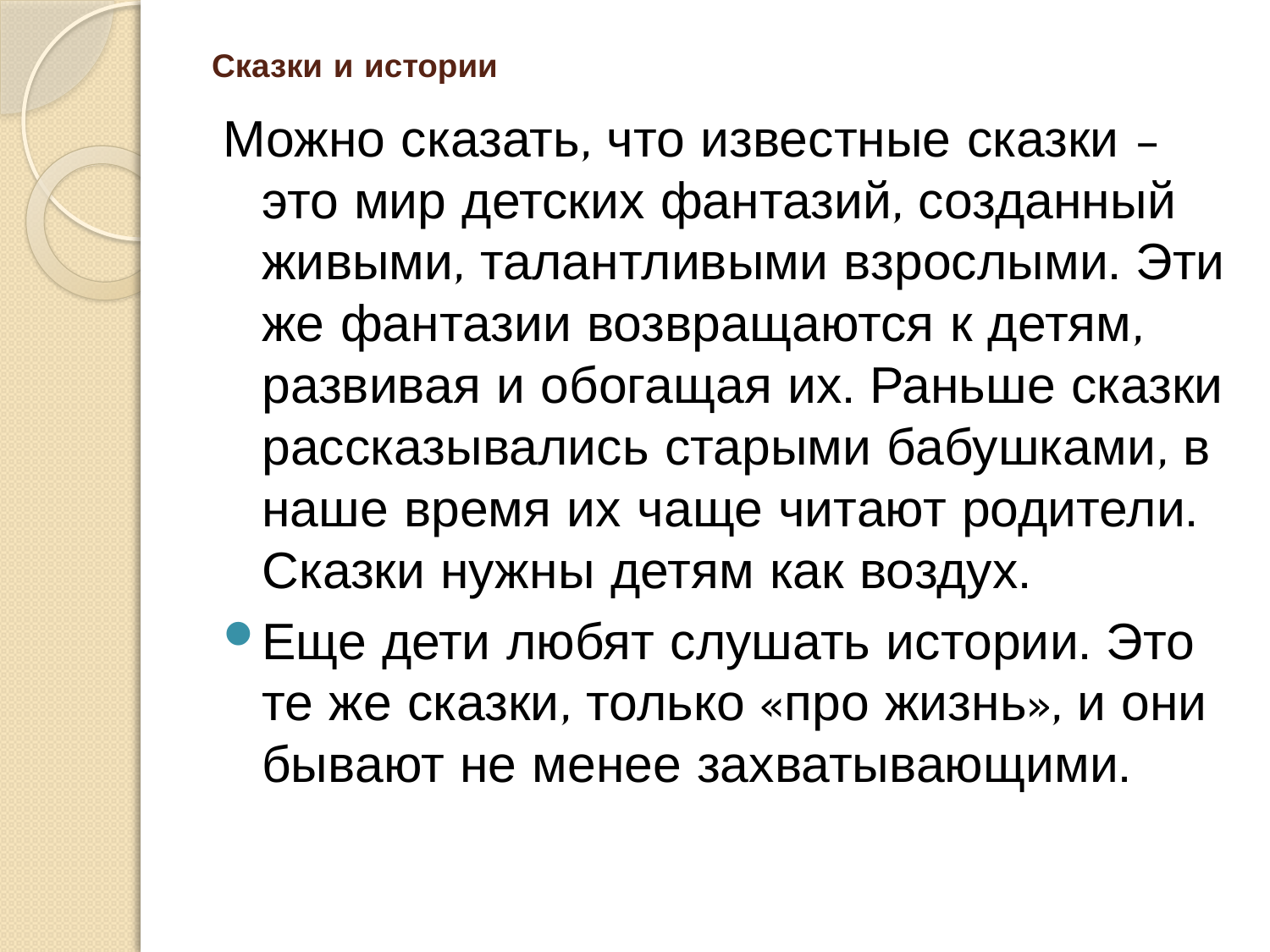

# Сказки и истории
Можно сказать, что известные сказки – это мир детских фантазий, созданный живыми, талантливыми взрослыми. Эти же фантазии возвращаются к детям, развивая и обогащая их. Раньше сказки рассказывались старыми бабушками, в наше время их чаще читают родители. Сказки нужны детям как воздух.
Еще дети любят слушать истории. Это те же сказки, только «про жизнь», и они бывают не менее захватывающими.